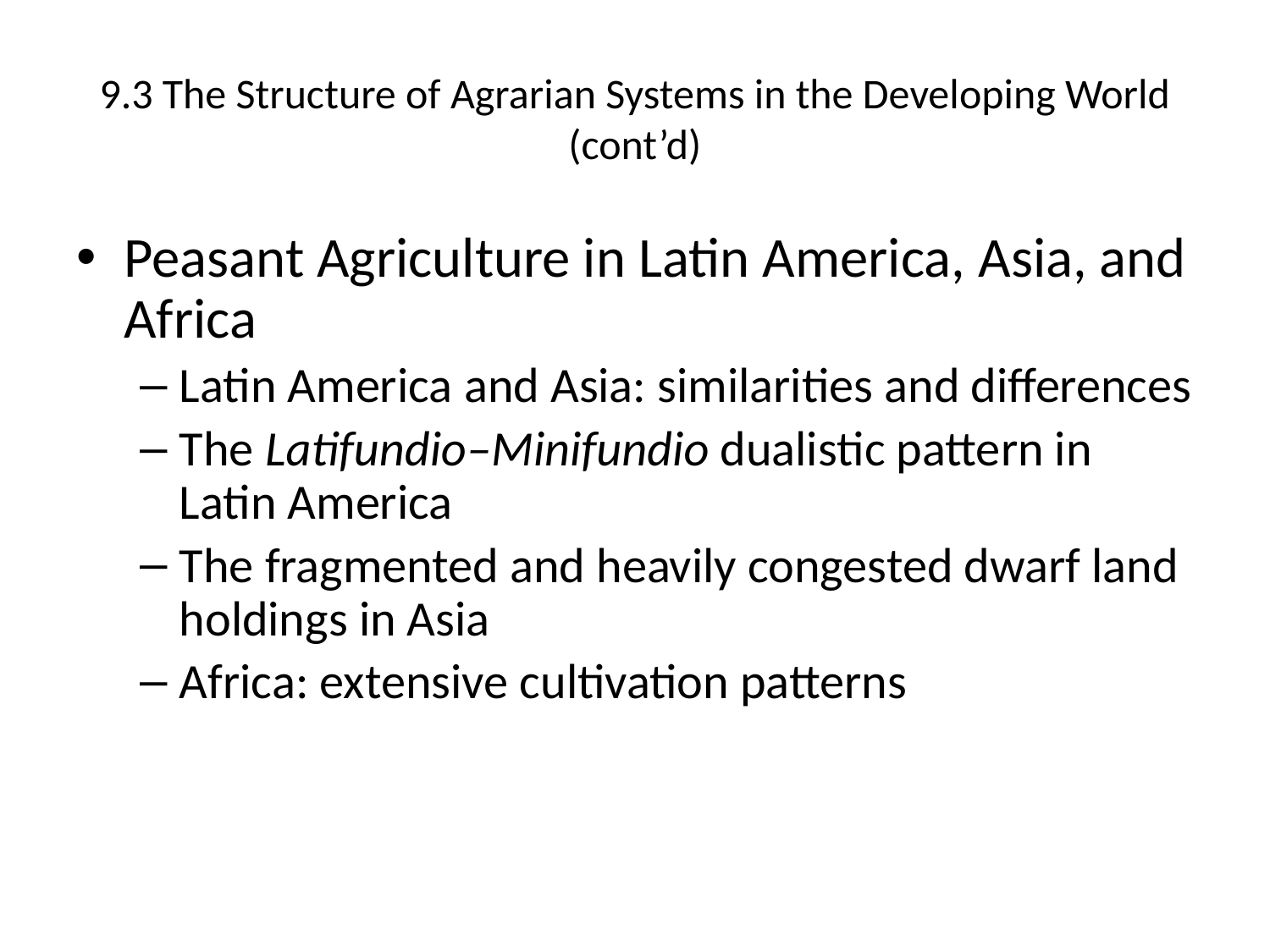

9.3 The Structure of Agrarian Systems in the Developing World (cont’d)
Peasant Agriculture in Latin America, Asia, and Africa
Latin America and Asia: similarities and differences
The Latifundio–Minifundio dualistic pattern in Latin America
The fragmented and heavily congested dwarf land holdings in Asia
Africa: extensive cultivation patterns